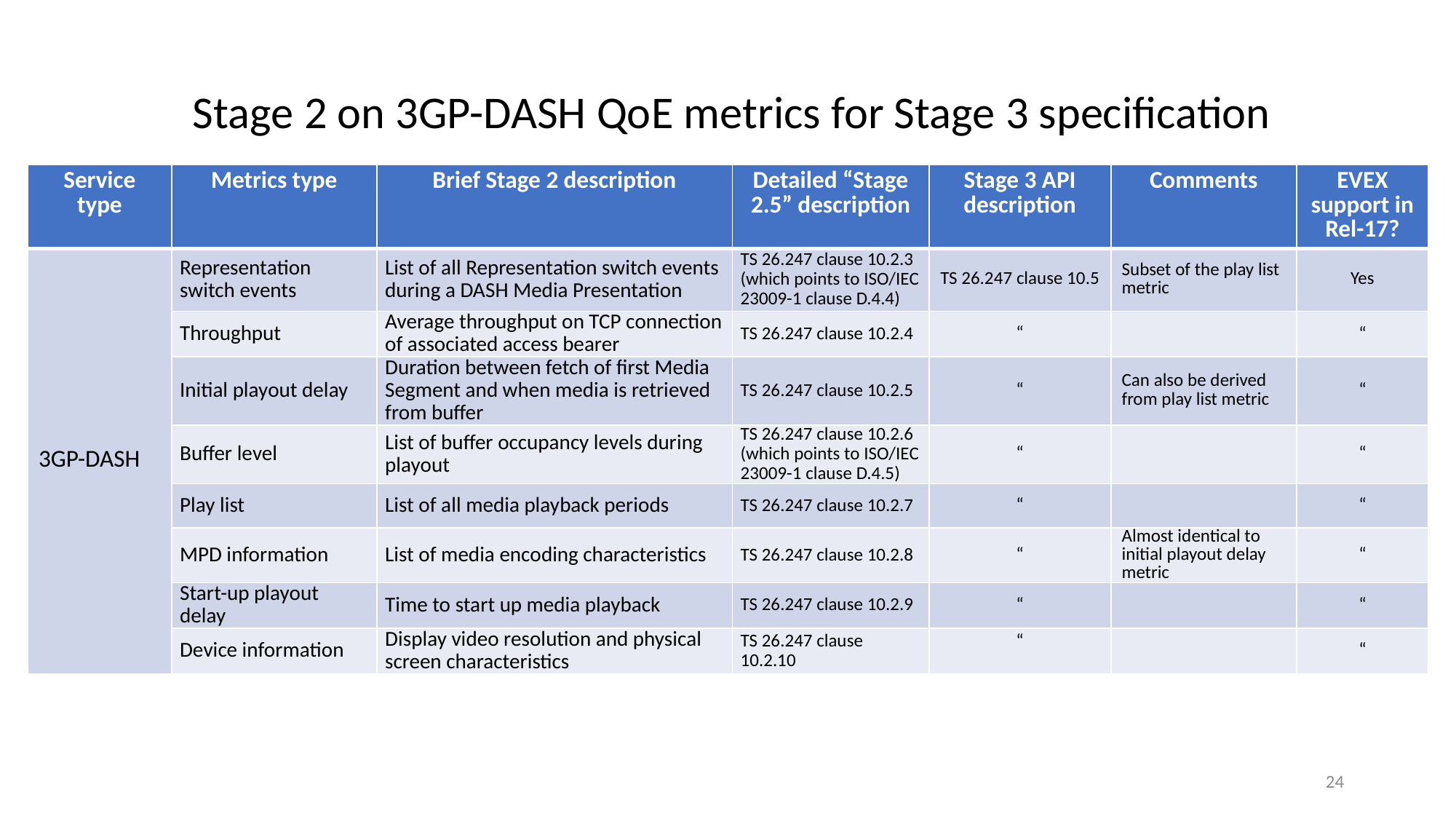

# Stage 2 on 3GP-DASH QoE metrics for Stage 3 specification
| Service type | Metrics type | Brief Stage 2 description | Detailed “Stage 2.5” description | Stage 3 API description | Comments | EVEX support in Rel-17? |
| --- | --- | --- | --- | --- | --- | --- |
| 3GP-DASH | Representation switch events | List of all Representation switch events during a DASH Media Presentation | TS 26.247 clause 10.2.3 (which points to ISO/IEC 23009-1 clause D.4.4) | TS 26.247 clause 10.5 | Subset of the play list metric | Yes |
|  | Throughput | Average throughput on TCP connection of associated access bearer | TS 26.247 clause 10.2.4 | “ |  | “ |
|  | Initial playout delay | Duration between fetch of first Media Segment and when media is retrieved from buffer | TS 26.247 clause 10.2.5 | “ | Can also be derived from play list metric | “ |
|  | Buffer level | List of buffer occupancy levels during playout | TS 26.247 clause 10.2.6 (which points to ISO/IEC 23009-1 clause D.4.5) | “ |  | “ |
|  | Play list | List of all media playback periods | TS 26.247 clause 10.2.7 | “ |  | “ |
|  | MPD information | List of media encoding characteristics | TS 26.247 clause 10.2.8 | “ | Almost identical to initial playout delay metric | “ |
|  | Start-up playout delay | Time to start up media playback | TS 26.247 clause 10.2.9 | “ |  | “ |
|  | Device information | Display video resolution and physical screen characteristics | TS 26.247 clause 10.2.10 | “ |  | “ |
24